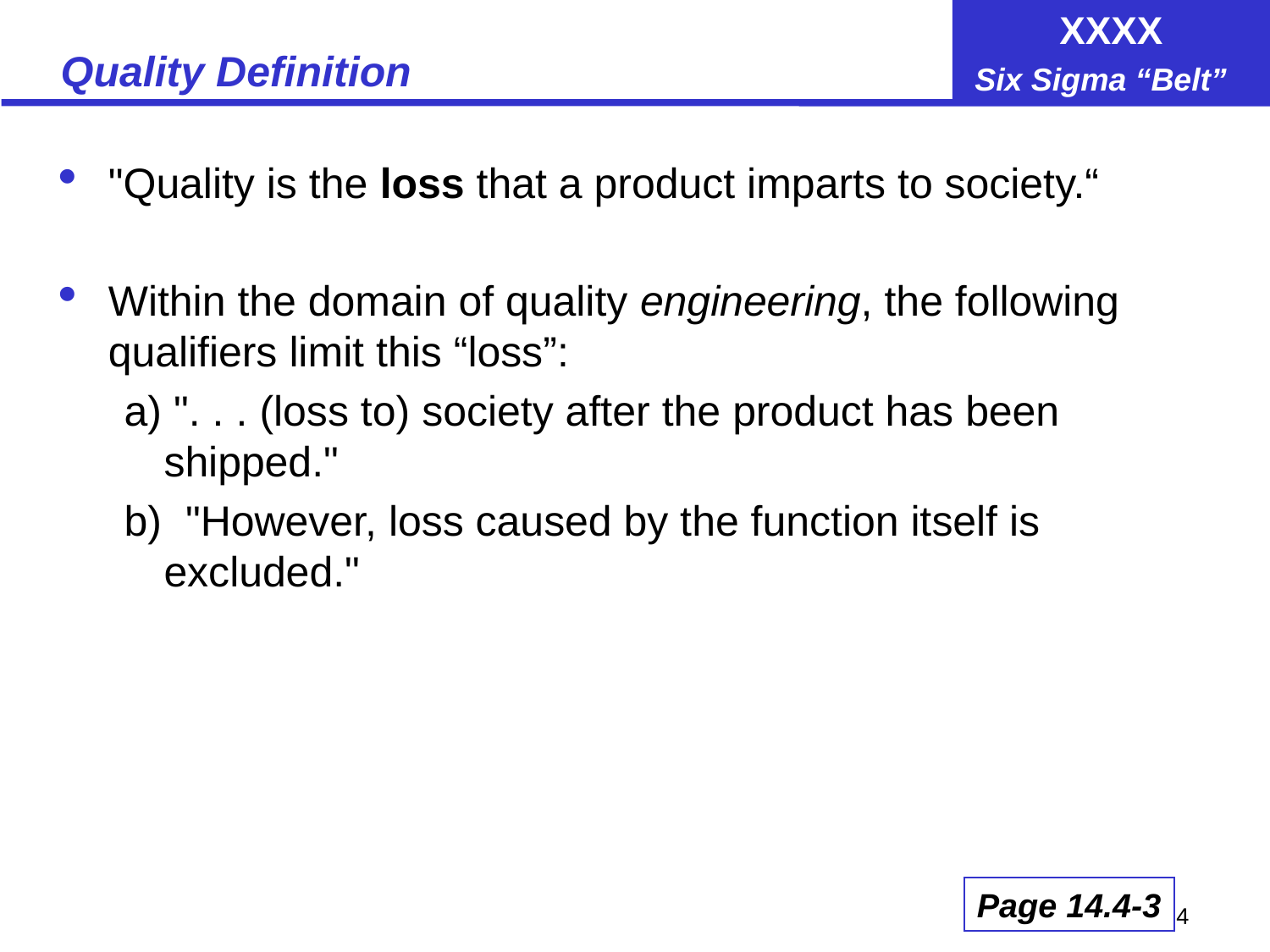

# Quality Definition
"Quality is the loss that a product imparts to society.“

Within the domain of quality engineering, the following qualifiers limit this “loss”:
a) ". . . (loss to) society after the product has been shipped."
b)  "However, loss caused by the function itself is excluded."
Page 14.4-3